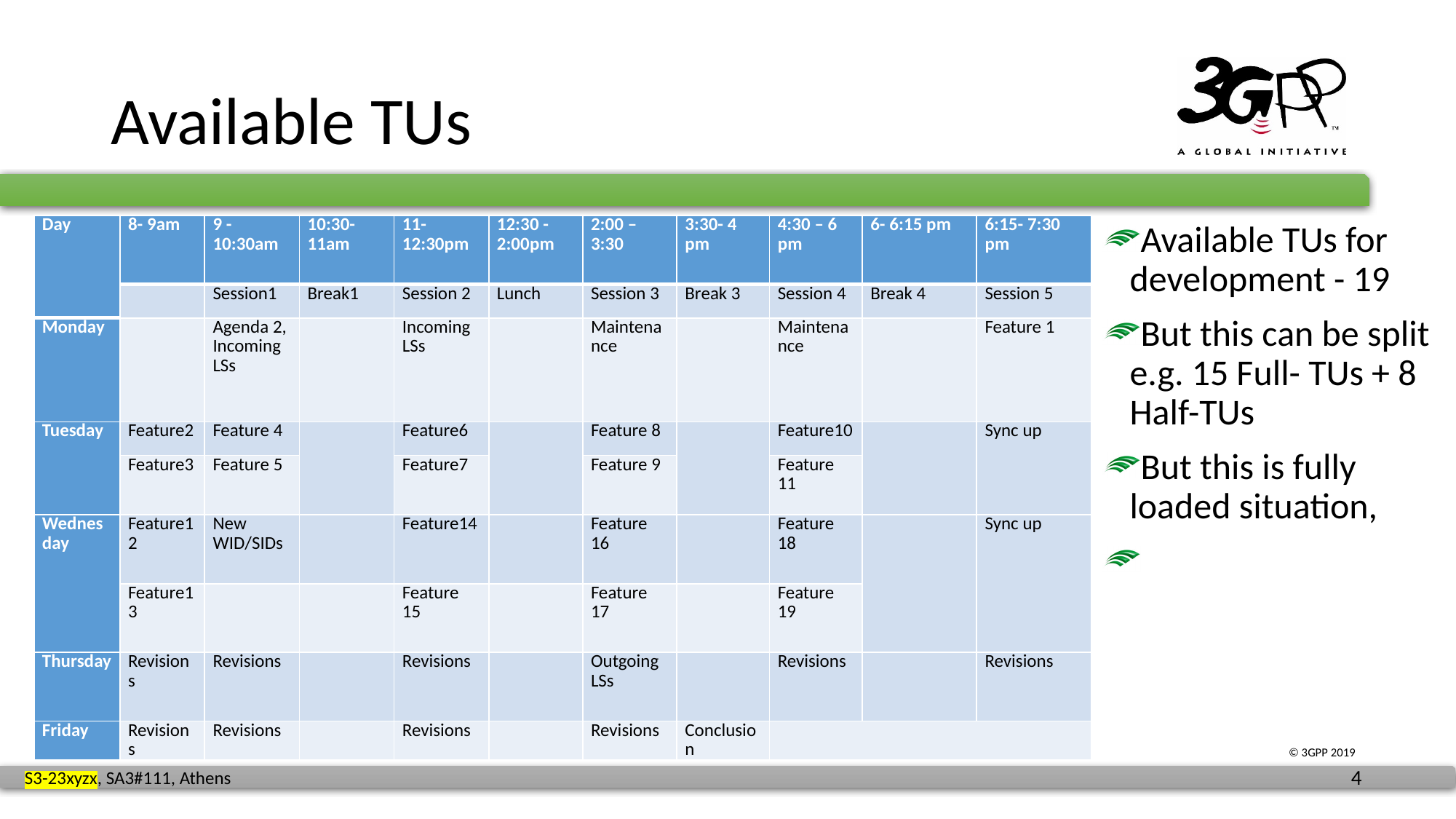

# Available TUs
| Day | 8- 9am | 9 -10:30am | 10:30-11am | 11-12:30pm | 12:30 -2:00pm | 2:00 – 3:30 | 3:30- 4 pm | 4:30 – 6 pm | 6- 6:15 pm | 6:15- 7:30 pm |
| --- | --- | --- | --- | --- | --- | --- | --- | --- | --- | --- |
|  |  | Session1 | Break1 | Session 2 | Lunch | Session 3 | Break 3 | Session 4 | Break 4 | Session 5 |
| Monday |  | Agenda 2, Incoming LSs |  | Incoming LSs |  | Maintenance |  | Maintenance |  | Feature 1 |
| Tuesday | Feature2 | Feature 4 |  | Feature6 |  | Feature 8 |  | Feature10 |  | Sync up |
|  | Feature3 | Feature 5 |  | Feature7 |  | Feature 9 |  | Feature 11 |  |  |
| Wednesday | Feature12 | New WID/SIDs |  | Feature14 |  | Feature 16 |  | Feature 18 |  | Sync up |
|  | Feature13 |  |  | Feature 15 |  | Feature 17 |  | Feature 19 |  |  |
| Thursday | Revisions | Revisions |  | Revisions |  | Outgoing LSs |  | Revisions |  | Revisions |
| Friday | Revisions | Revisions |  | Revisions |  | Revisions | Conclusion |  |  |  |
Available TUs for development - 19
But this can be split e.g. 15 Full- TUs + 8 Half-TUs
But this is fully loaded situation,